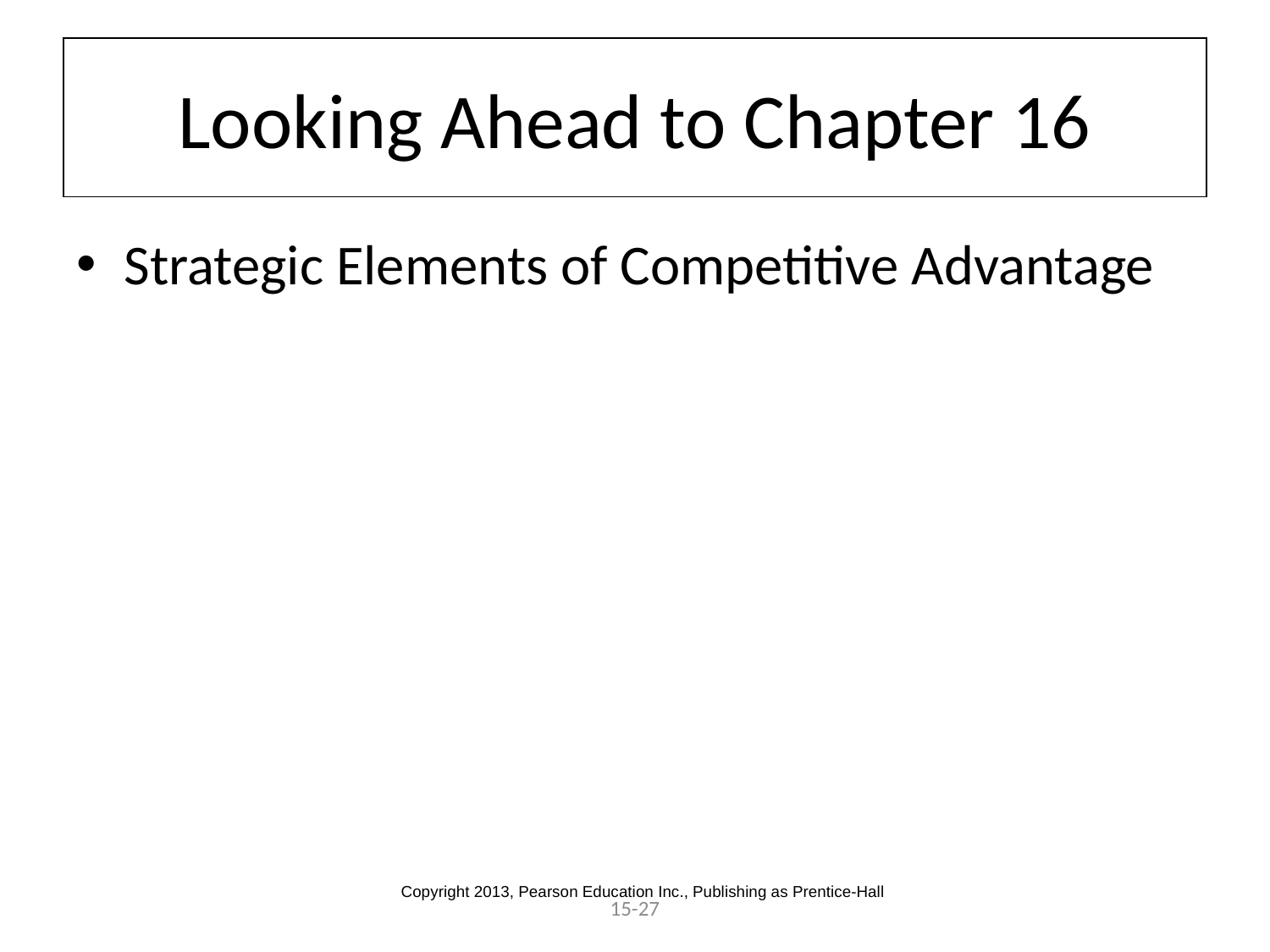

# Looking Ahead to Chapter 16
Strategic Elements of Competitive Advantage
Copyright 2013, Pearson Education Inc., Publishing as Prentice-Hall

15-27